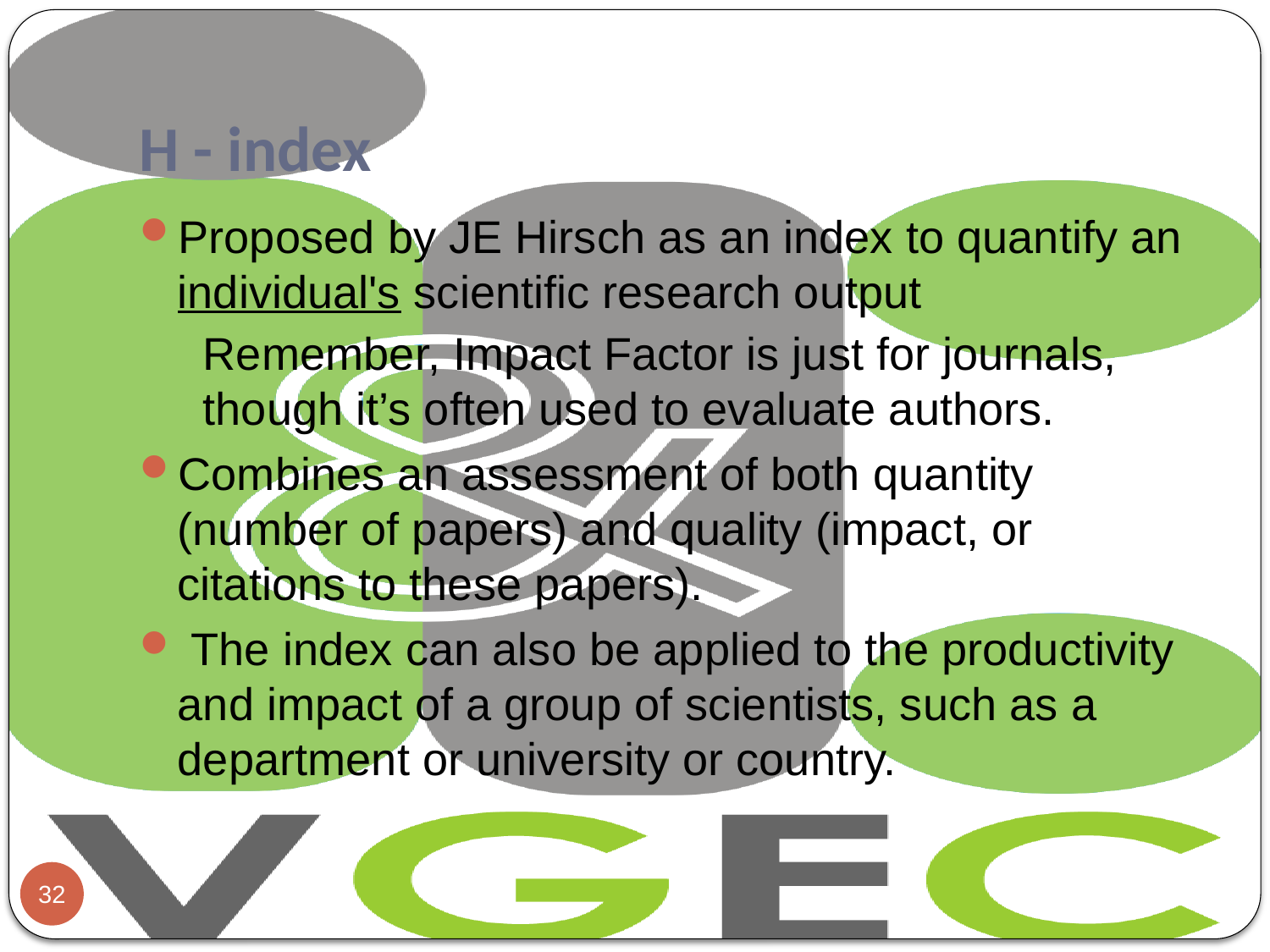

# H - index
Proposed by JE Hirsch as an index to quantify an individual's scientific research output
Remember, Impact Factor is just for journals, though it’s often used to evaluate authors.
Combines an assessment of both quantity (number of papers) and quality (impact, or citations to these papers).
 The index can also be applied to the productivity and impact of a group of scientists, such as a department or university or country.
32